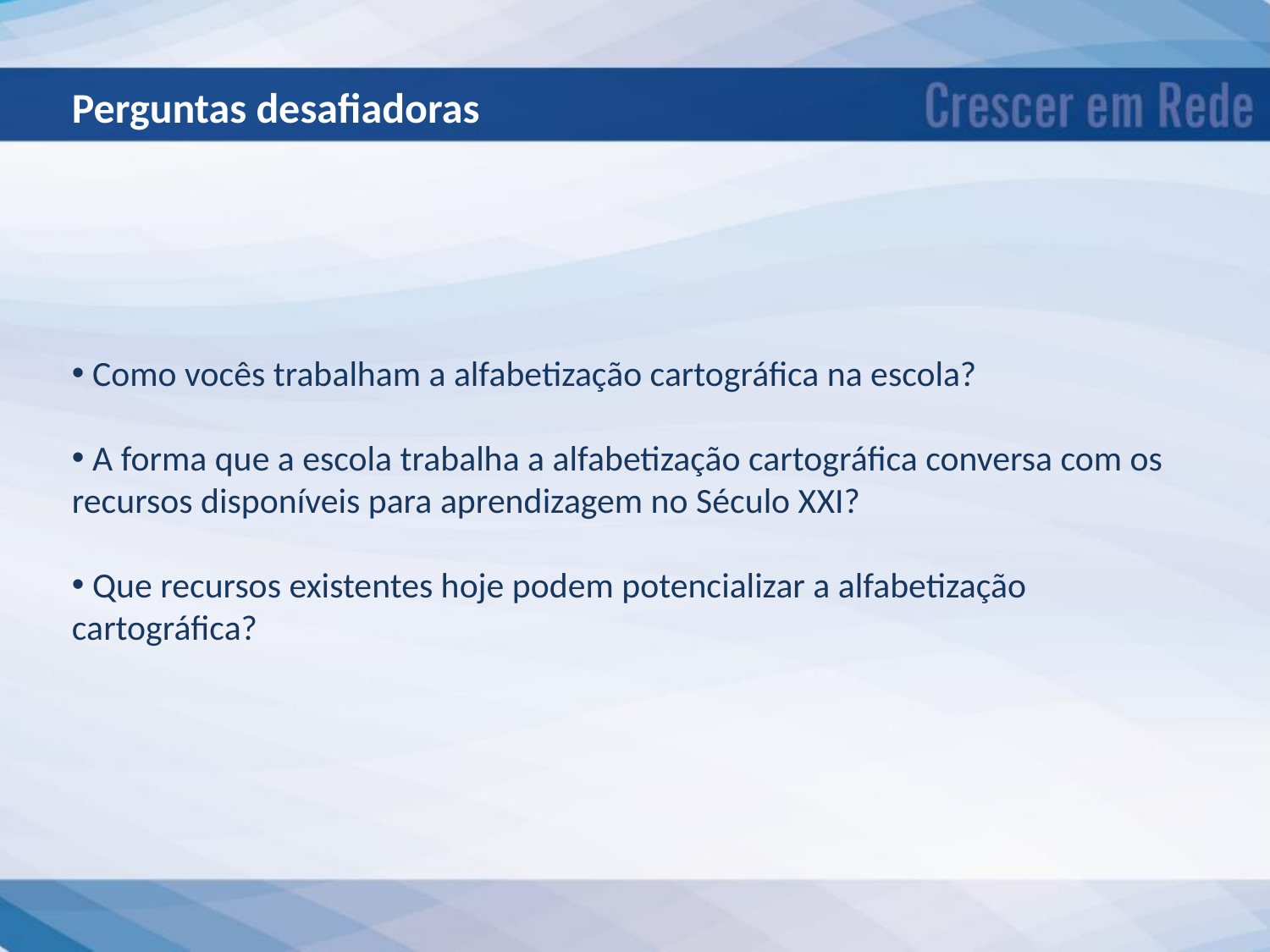

Perguntas desafiadoras
 Como vocês trabalham a alfabetização cartográfica na escola?

 A forma que a escola trabalha a alfabetização cartográfica conversa com os recursos disponíveis para aprendizagem no Século XXI?

 Que recursos existentes hoje podem potencializar a alfabetização cartográfica?